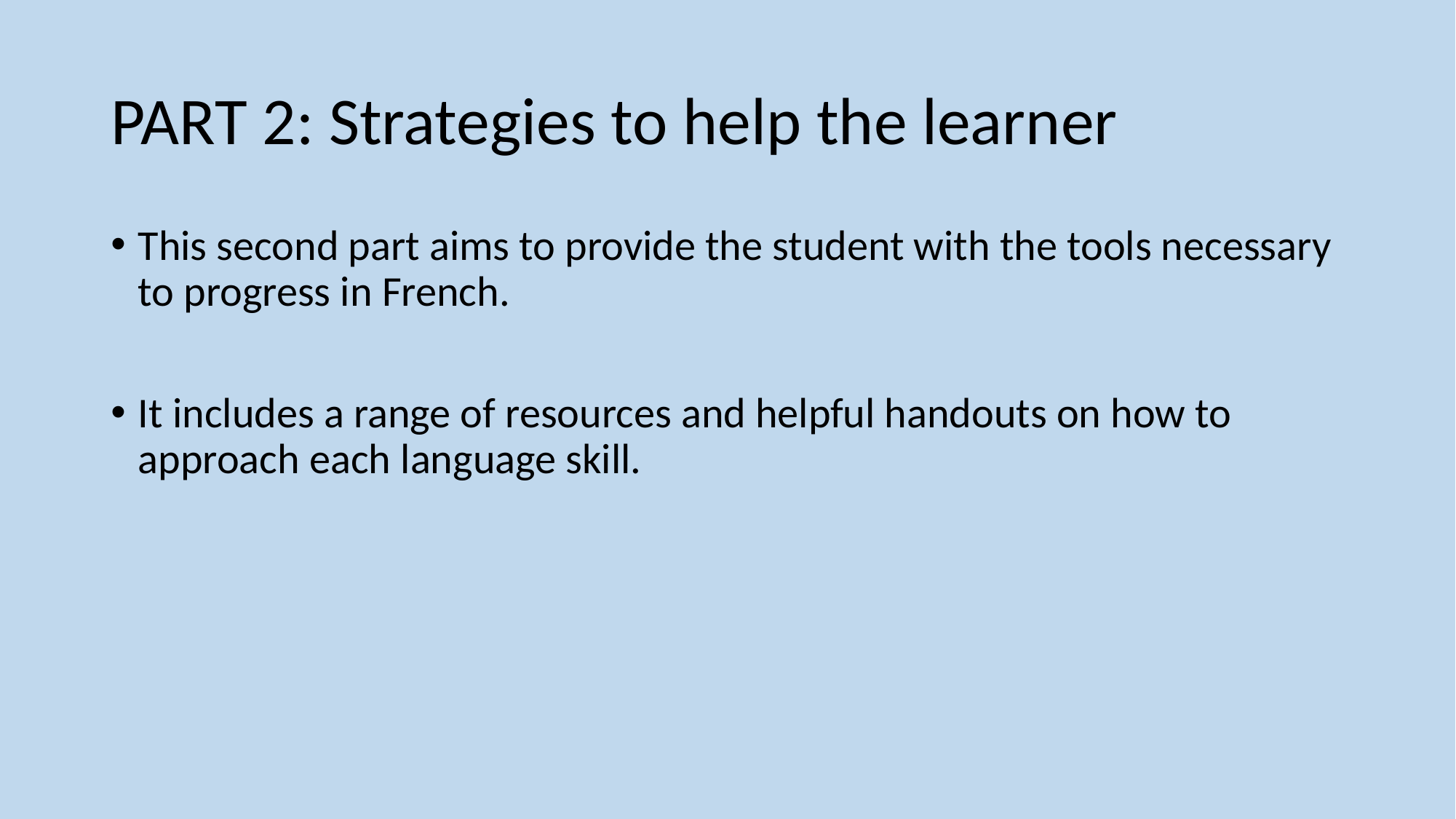

# PART 2: Strategies to help the learner
This second part aims to provide the student with the tools necessary to progress in French.

It includes a range of resources and helpful handouts on how to approach each language skill.